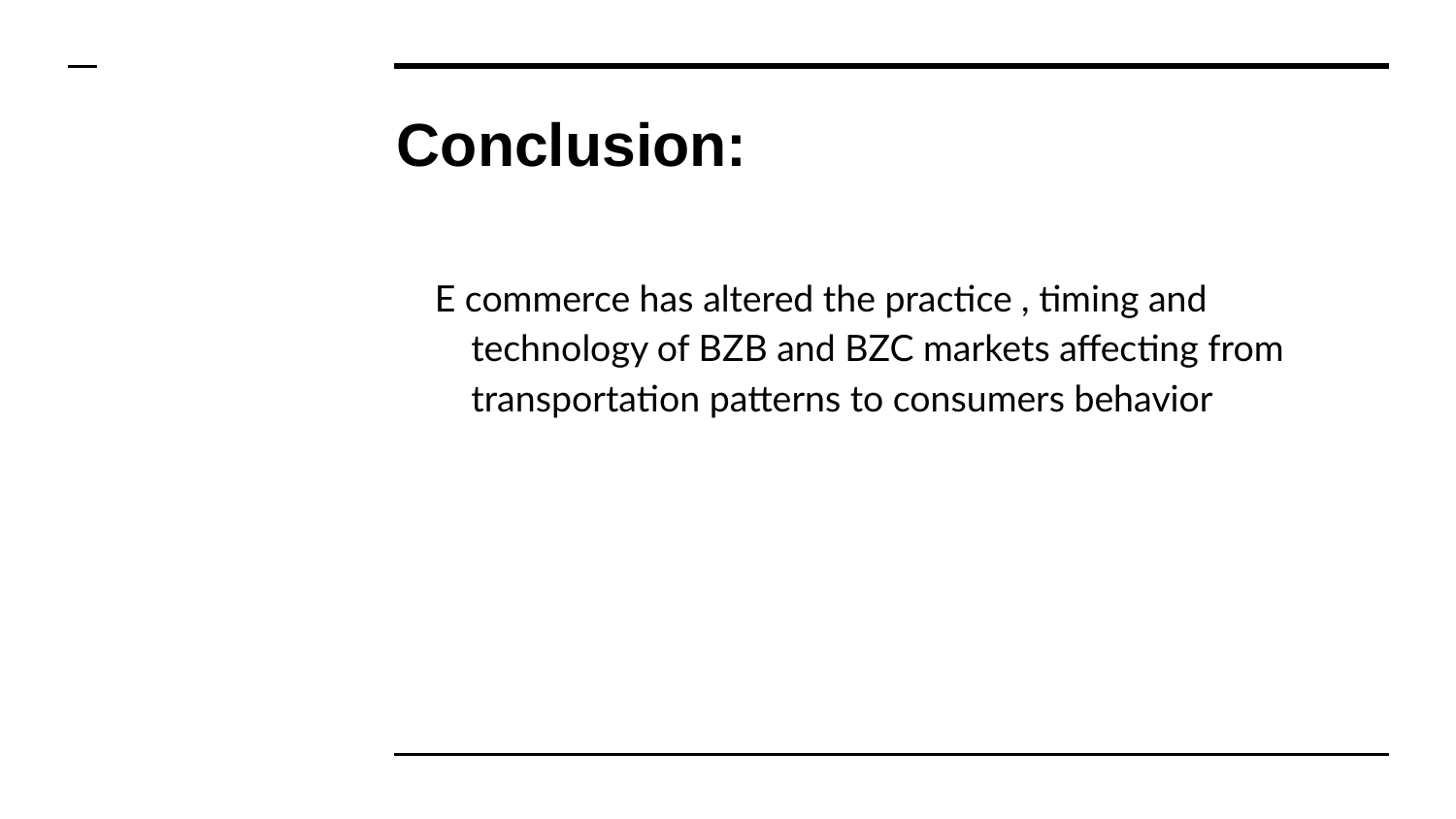

# Conclusion:
E commerce has altered the practice , timing and technology of BZB and BZC markets affecting from transportation patterns to consumers behavior